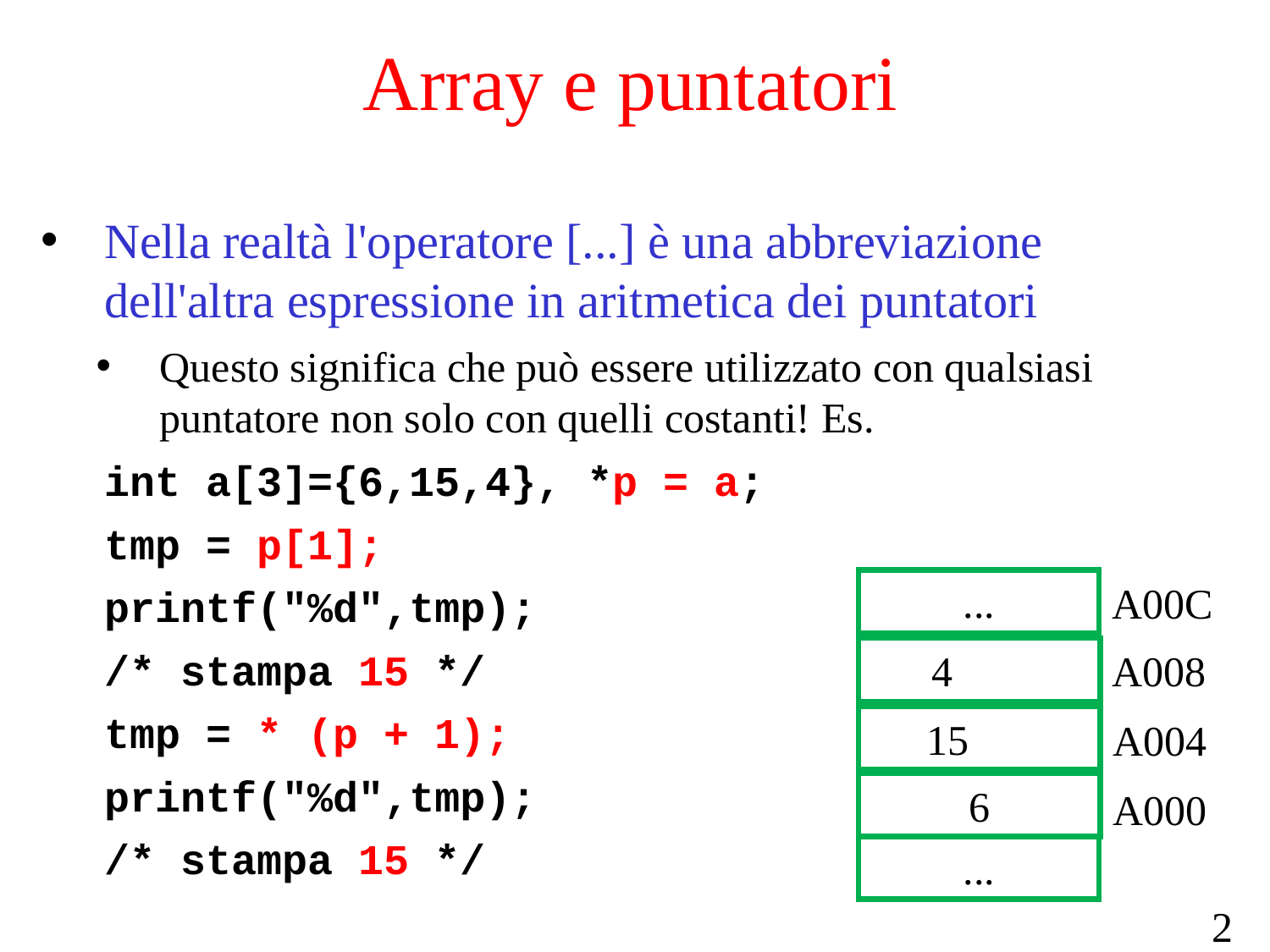

# Array e puntatori
Nella realtà l'operatore [...] è una abbreviazione dell'altra espressione in aritmetica dei puntatori
Questo significa che può essere utilizzato con qualsiasi puntatore non solo con quelli costanti! Es.
int a[3]={6,15,4}, *p = a;
tmp = p[1];
printf("%d",tmp);
/* stampa 15 */
tmp = * (p + 1);
printf("%d",tmp);
/* stampa 15 */

...
A00C
A008
4
15
A004
6
A000
...
29